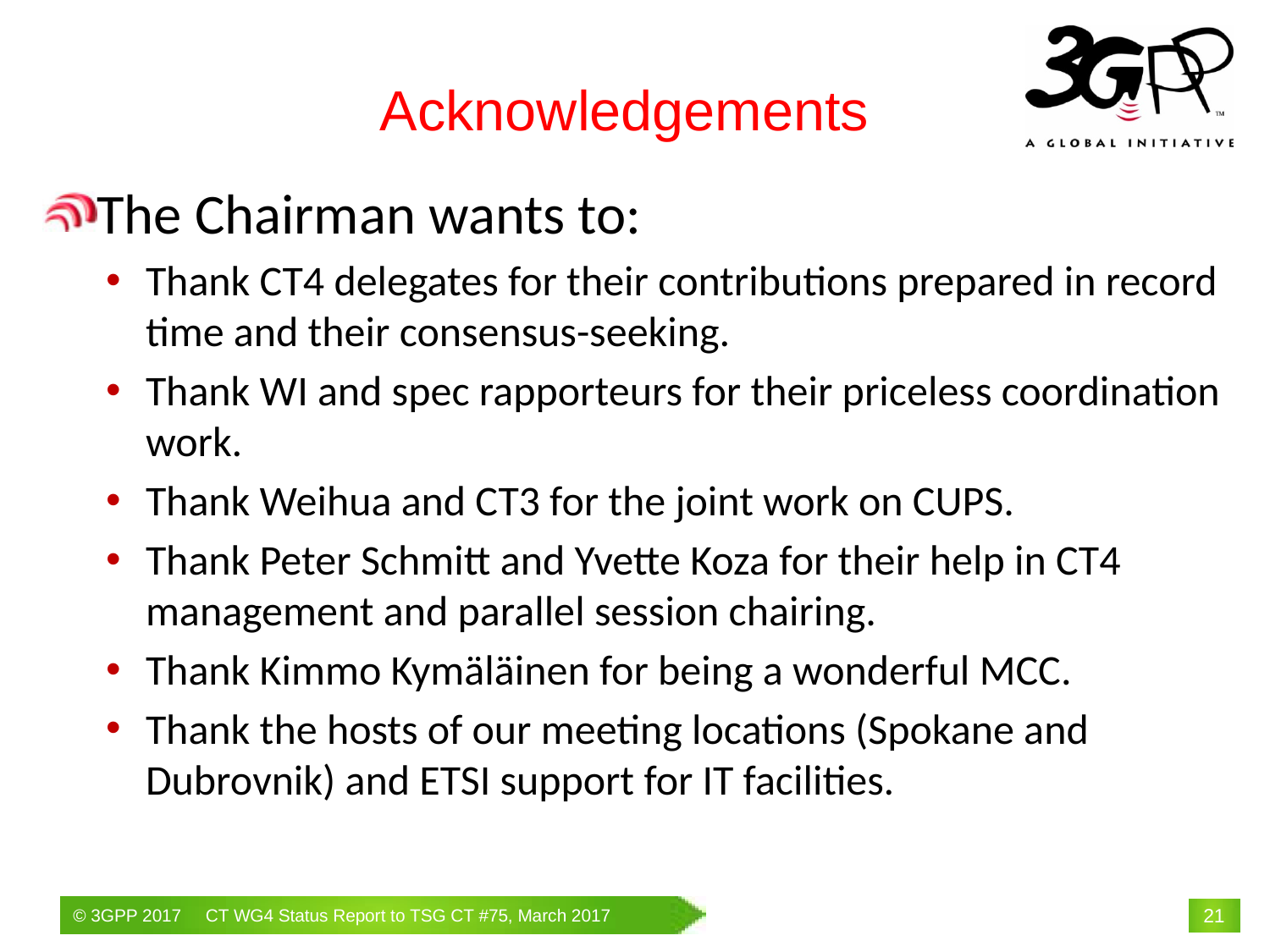

# Acknowledgements
The Chairman wants to:
Thank CT4 delegates for their contributions prepared in record time and their consensus-seeking.
Thank WI and spec rapporteurs for their priceless coordination work.
Thank Weihua and CT3 for the joint work on CUPS.
Thank Peter Schmitt and Yvette Koza for their help in CT4 management and parallel session chairing.
Thank Kimmo Kymäläinen for being a wonderful MCC.
Thank the hosts of our meeting locations (Spokane and Dubrovnik) and ETSI support for IT facilities.